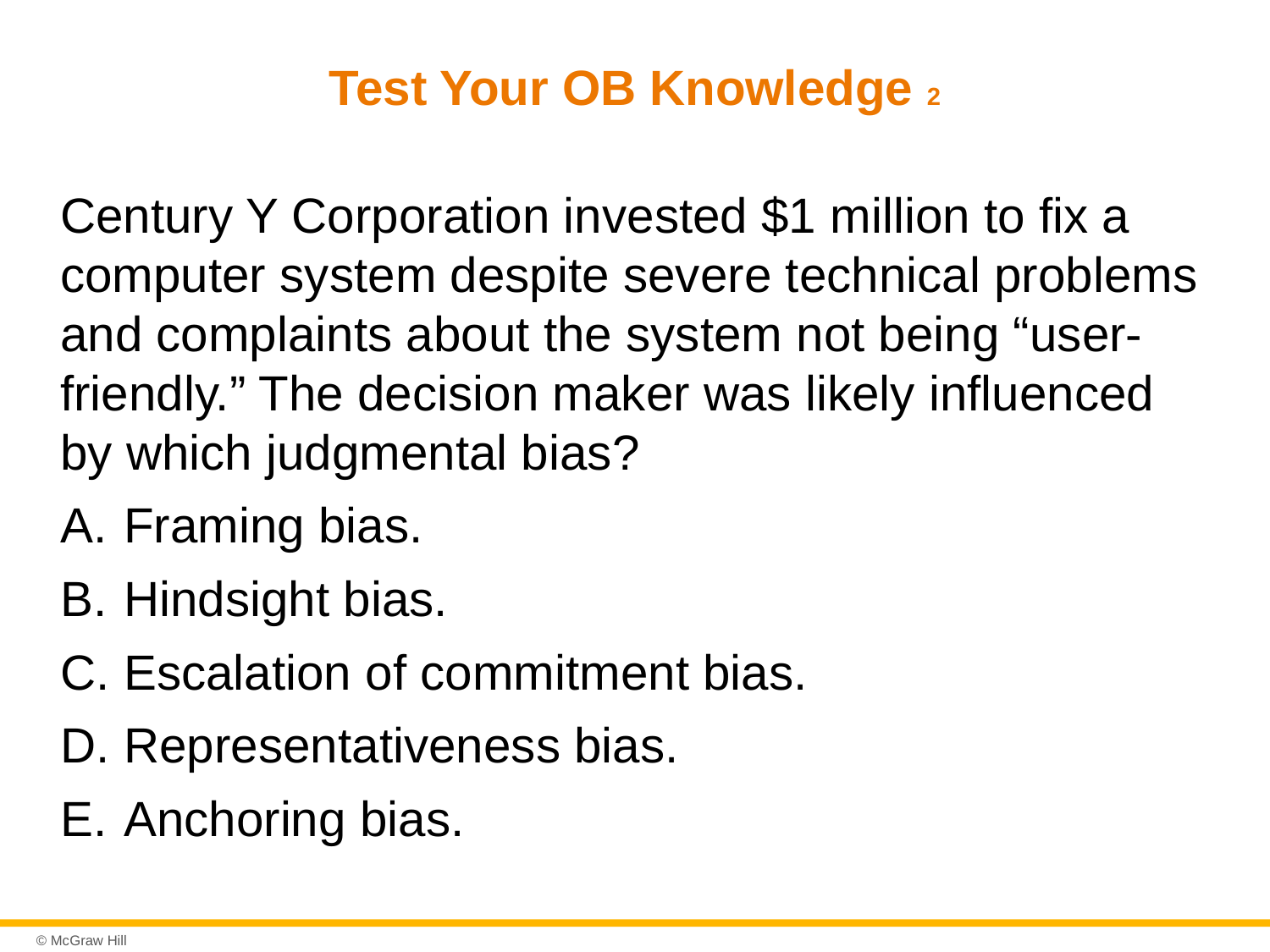

# Test Your OB Knowledge 2
Century Y Corporation invested $1 million to fix a computer system despite severe technical problems and complaints about the system not being “user-friendly.” The decision maker was likely influenced by which judgmental bias?
Framing bias.
Hindsight bias.
Escalation of commitment bias.
Representativeness bias.
Anchoring bias.